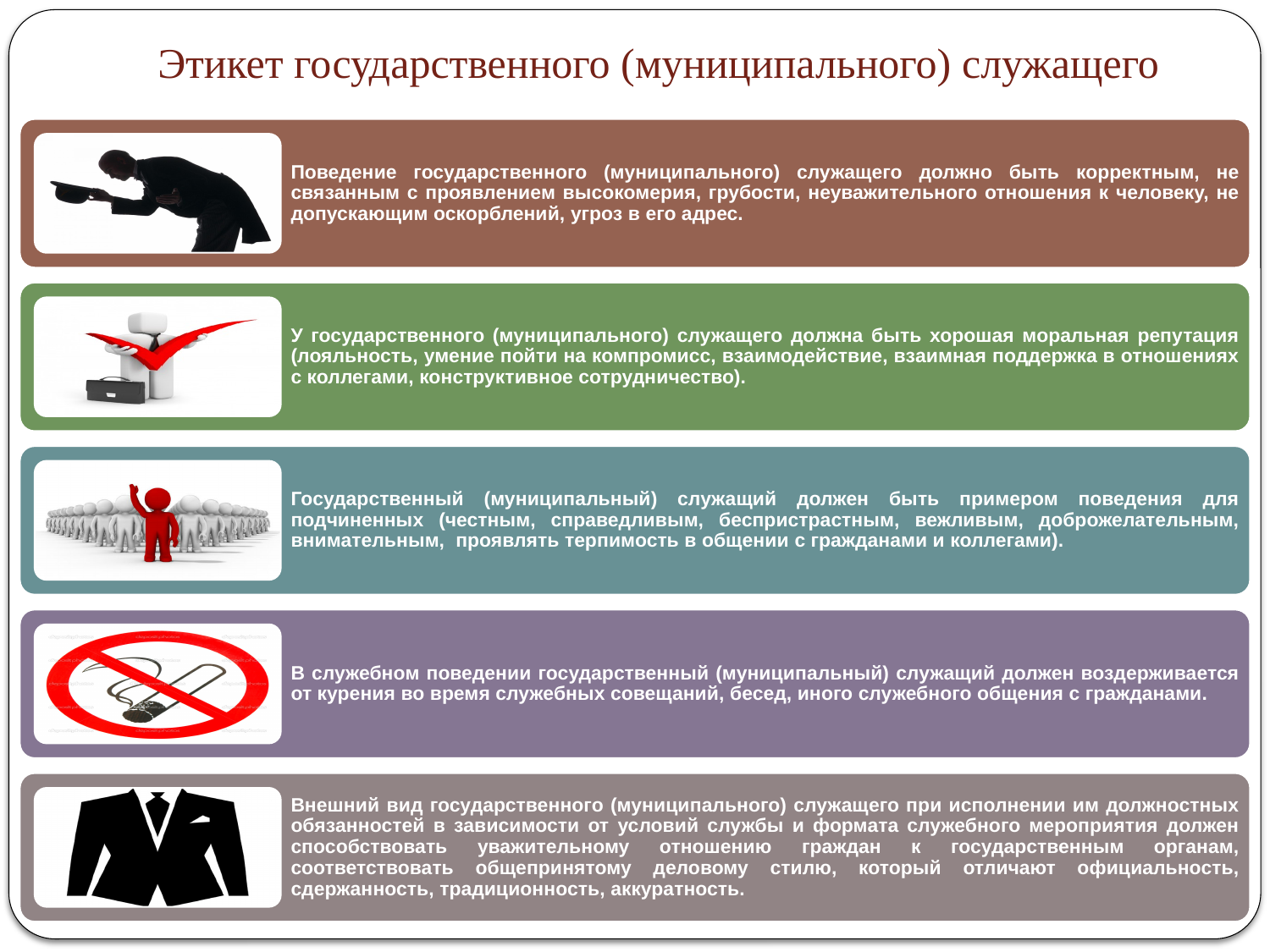

# Этикет государственного (муниципального) служащего
Поведение государственного (муниципального) служащего должно быть корректным, не связанным с проявлением высокомерия, грубости, неуважительного отношения к человеку, не допускающим оскорблений, угроз в его адрес.
У государственного (муниципального) служащего должна быть хорошая моральная репутация (лояльность, умение пойти на компромисс, взаимодействие, взаимная поддержка в отношениях с коллегами, конструктивное сотрудничество).
Государственный (муниципальный) служащий должен быть примером поведения для подчиненных (честным, справедливым, беспристрастным, вежливым, доброжелательным, внимательным,  проявлять терпимость в общении с гражданами и коллегами).
В служебном поведении государственный (муниципальный) служащий должен воздерживается от курения во время служебных совещаний, бесед, иного служебного общения с гражданами.
Внешний вид государственного (муниципального) служащего при исполнении им должностных обязанностей в зависимости от условий службы и формата служебного мероприятия должен способствовать уважительному отношению граждан к государственным органам, соответствовать общепринятому деловому стилю, который отличают официальность, сдержанность, традиционность, аккуратность.